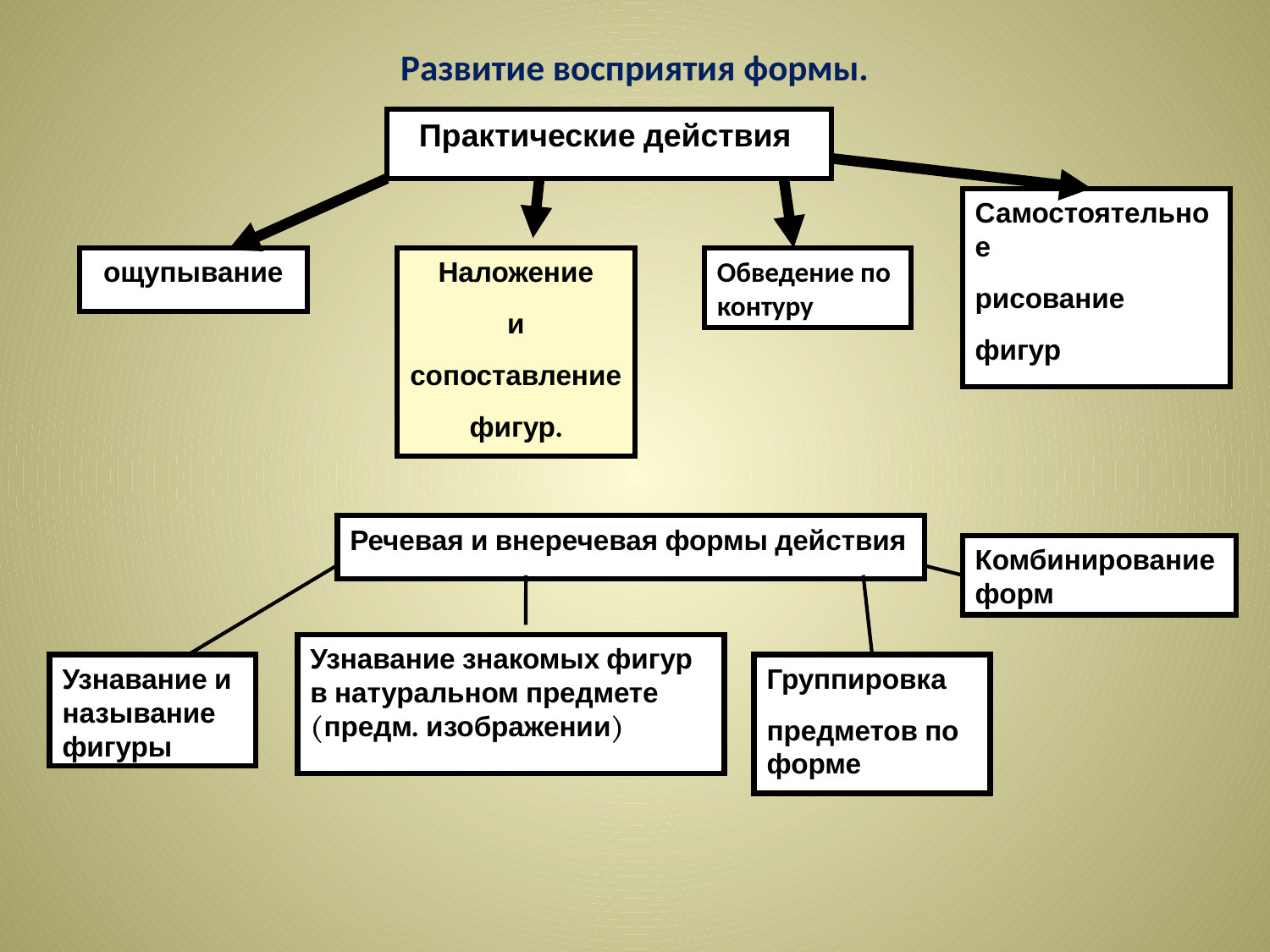

# Развитие восприятия формы.
Практические действия

Самостоятельное
рисование
фигур
ощупывание
Наложение
и
сопоставление
фигур.
Обведение по контуру
Речевая и внеречевая формы действия

Комбинирование форм
Узнавание знакомых фигур в натуральном предмете (предм. изображении)
Узнавание и называние фигуры
Группировка
предметов по форме